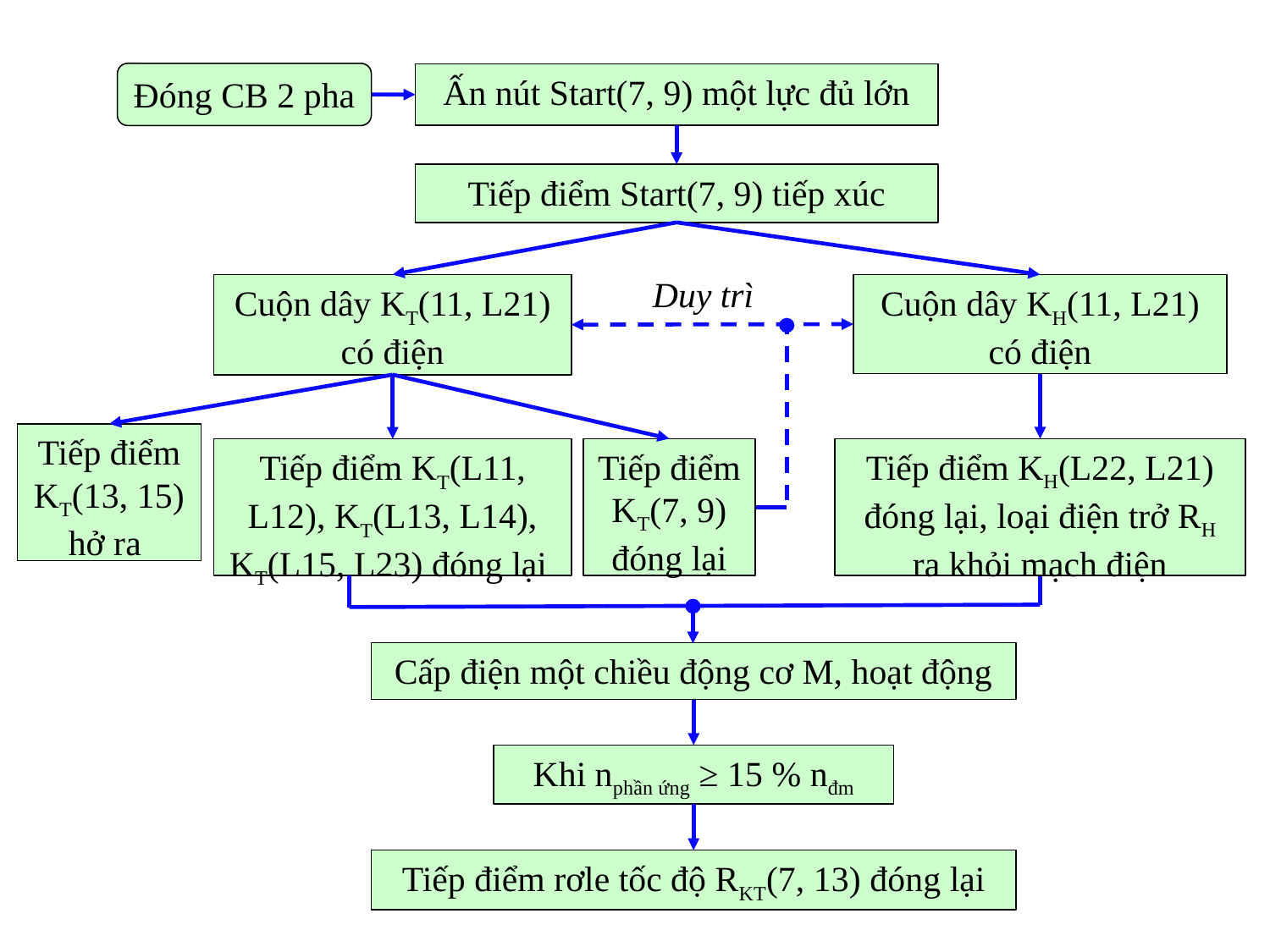

Đóng CB 2 pha
Ấn nút Start(7, 9) một lực đủ lớn
Tiếp điểm Start(7, 9) tiếp xúc
Duy trì
Cuộn dây KT(11, L21) có điện
Cuộn dây KH(11, L21) có điện

Tiếp điểm KT(13, 15) hở ra
Tiếp điểm KT(7, 9) đóng lại
Tiếp điểm KH(L22, L21) đóng lại, loại điện trở RH ra khỏi mạch điện

Tiếp điểm KT(L11, L12), KT(L13, L14), KT(L15, L23) đóng lại

Cấp điện một chiều động cơ M, hoạt động
Khi nphần ứng ≥ 15 % nđm
Tiếp điểm rơle tốc độ RKT(7, 13) đóng lại